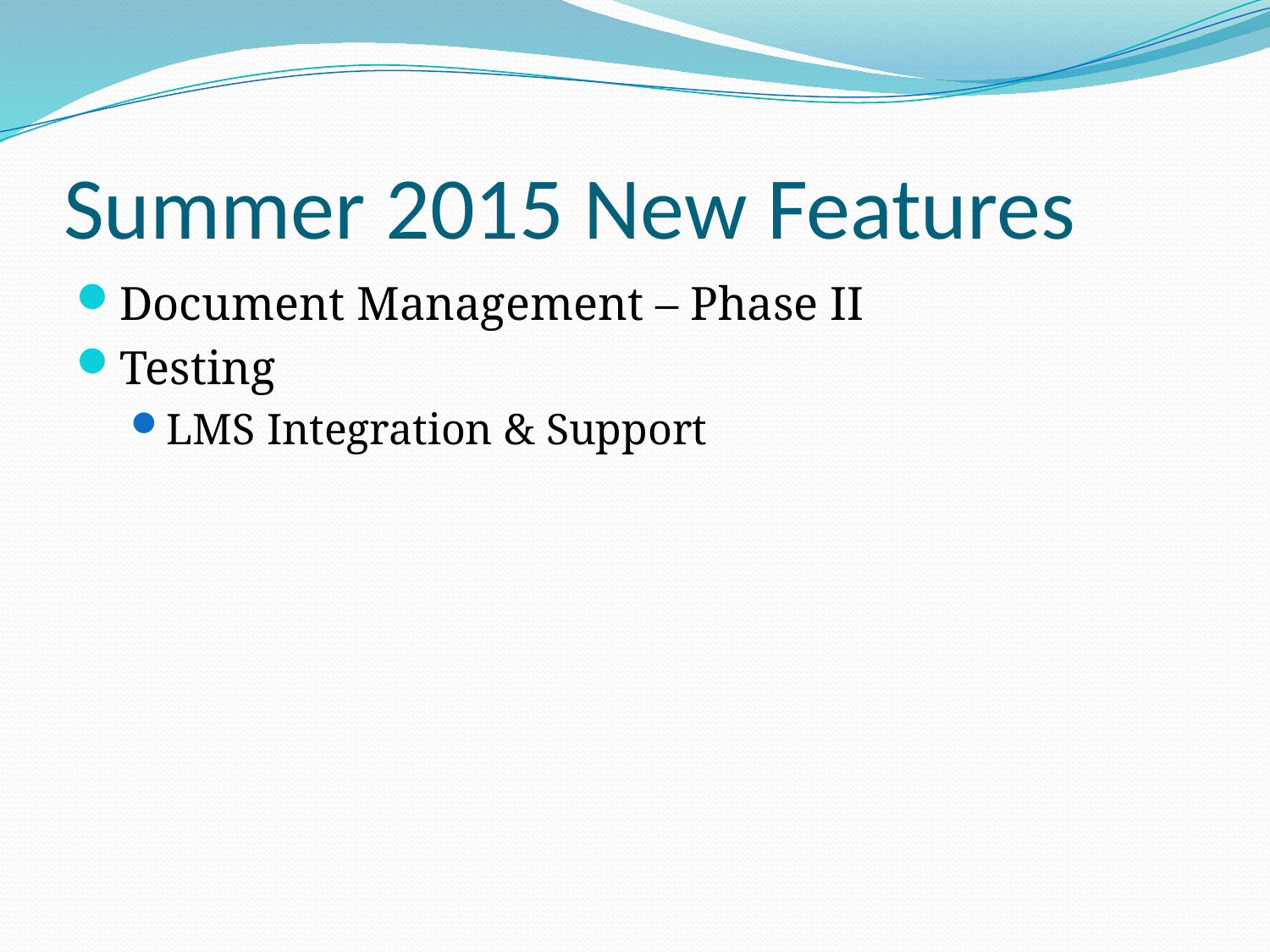

# Summer 2015 New Features
Document Management – Phase II
Testing
LMS Integration & Support